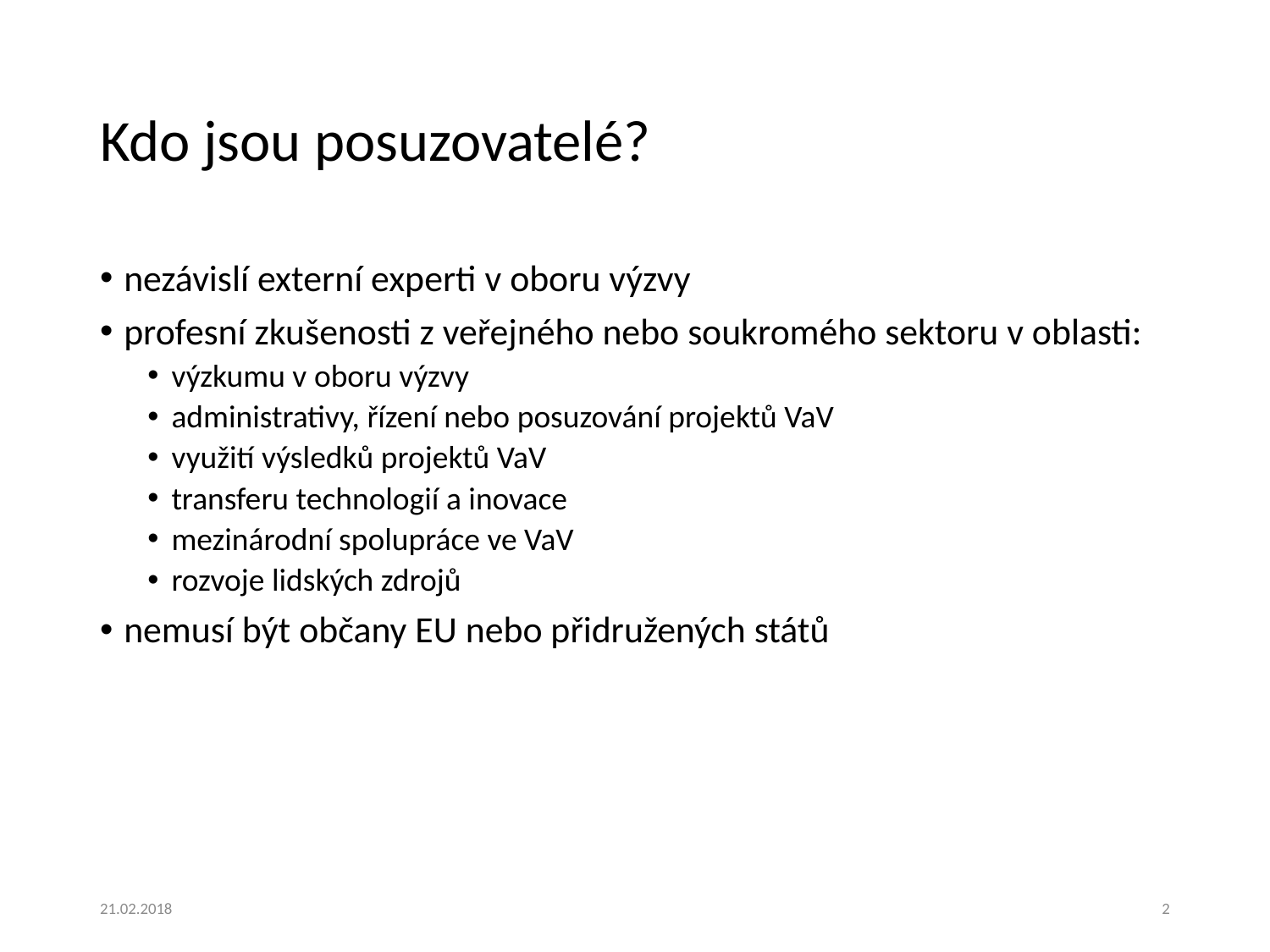

# Kdo jsou posuzovatelé?
nezávislí externí experti v oboru výzvy
profesní zkušenosti z veřejného nebo soukromého sektoru v oblasti:
výzkumu v oboru výzvy
administrativy, řízení nebo posuzování projektů VaV
využití výsledků projektů VaV
transferu technologií a inovace
mezinárodní spolupráce ve VaV
rozvoje lidských zdrojů
nemusí být občany EU nebo přidružených států

21.02.2018
2